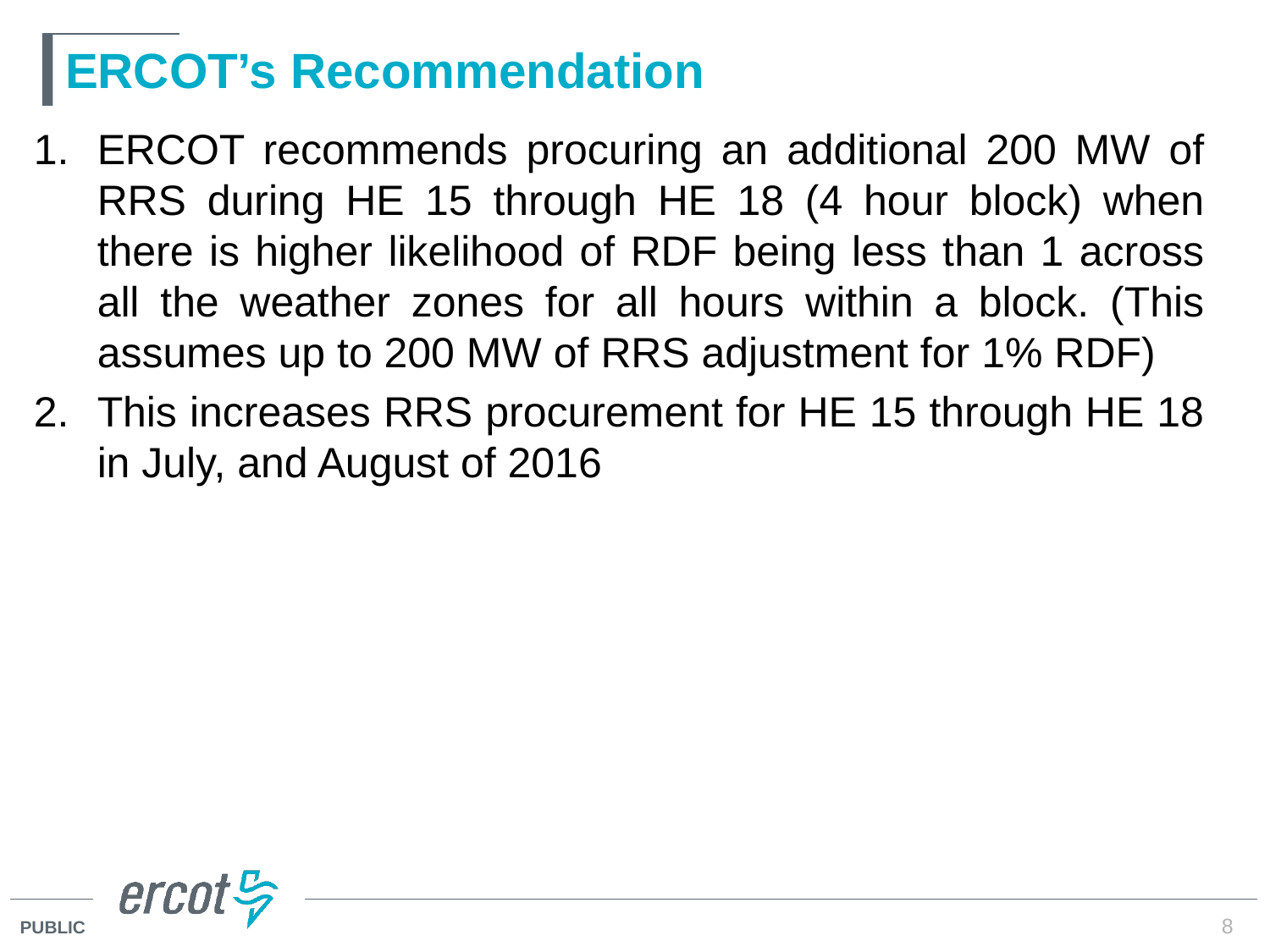

# ERCOT’s Recommendation
ERCOT recommends procuring an additional 200 MW of RRS during HE 15 through HE 18 (4 hour block) when there is higher likelihood of RDF being less than 1 across all the weather zones for all hours within a block. (This assumes up to 200 MW of RRS adjustment for 1% RDF)
This increases RRS procurement for HE 15 through HE 18 in July, and August of 2016

8